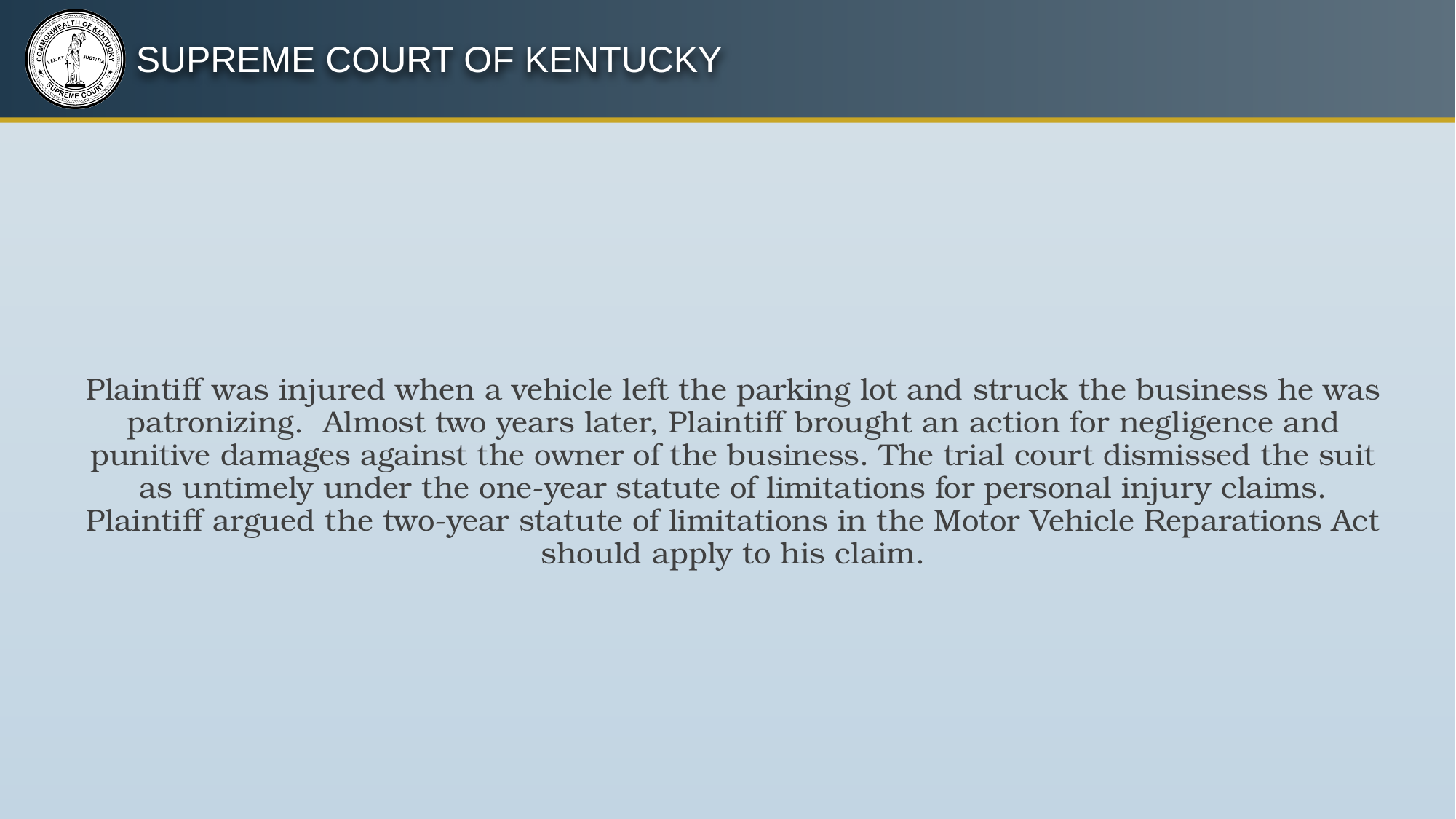

Plaintiff was injured when a vehicle left the parking lot and struck the business he was patronizing.  Almost two years later, Plaintiff brought an action for negligence and punitive damages against the owner of the business. The trial court dismissed the suit as untimely under the one-year statute of limitations for personal injury claims. Plaintiff argued the two-year statute of limitations in the Motor Vehicle Reparations Act should apply to his claim.